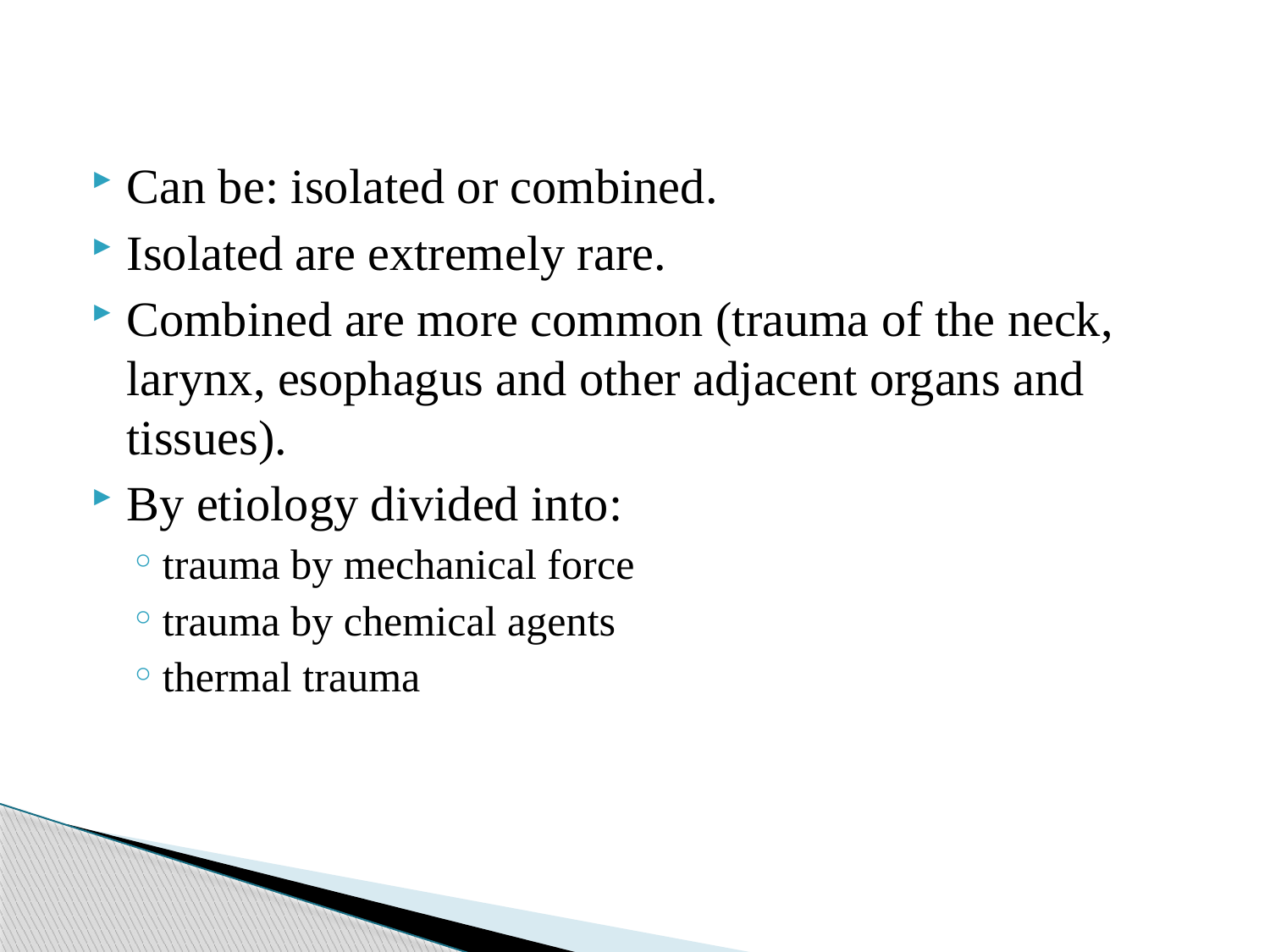

Can be: isolated or combined.
Isolated are extremely rare.
Combined are more common (trauma of the neck, larynx, esophagus and other adjacent organs and tissues).
By etiology divided into:
trauma by mechanical force
trauma by chemical agents
thermal trauma